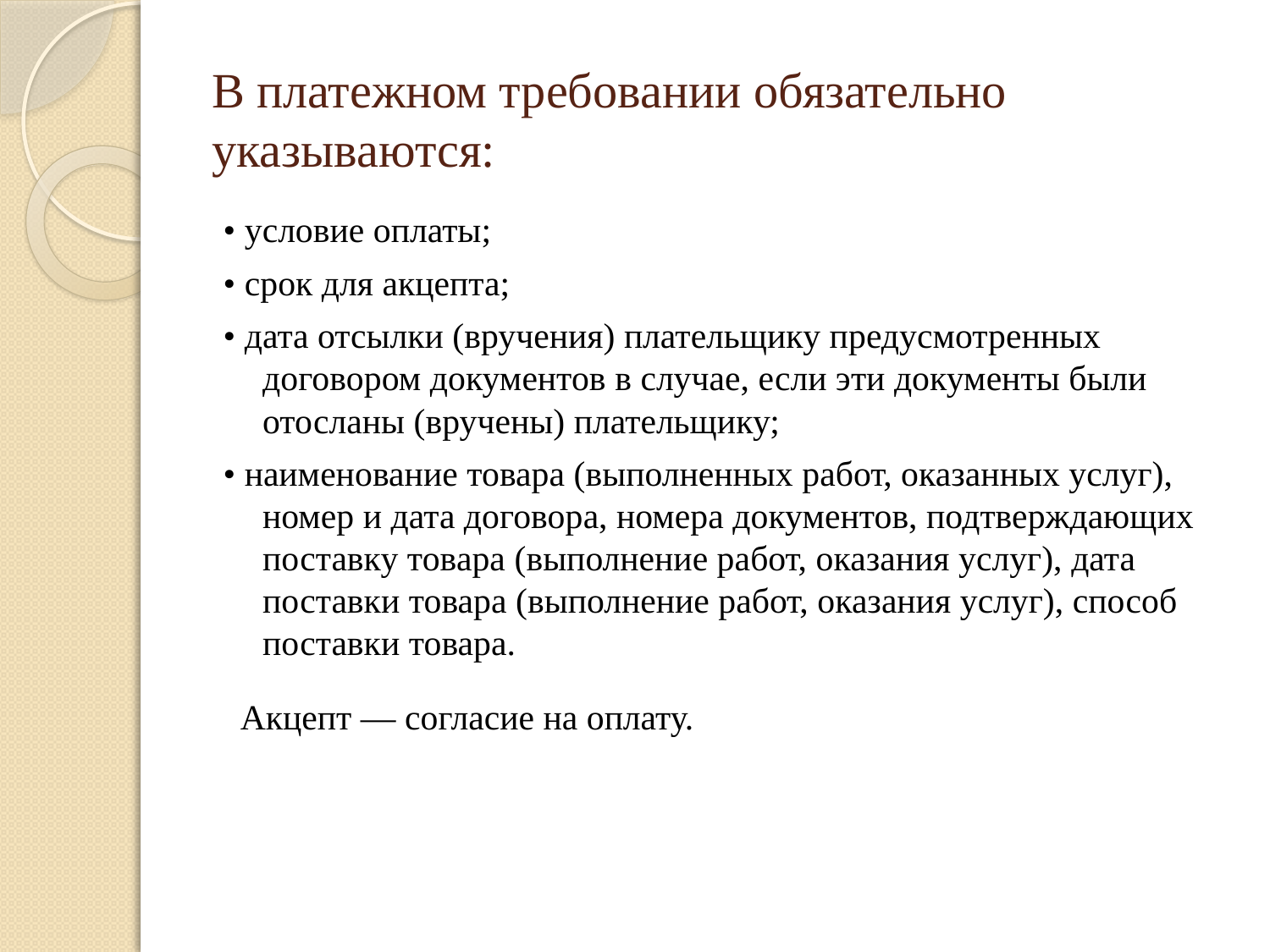

# В платежном требовании обязательно указываются:
• условие оплаты;
• срок для акцепта;
• дата отсылки (вручения) плательщику предусмотренных договором документов в случае, если эти документы были отосланы (вручены) плательщику;
• наименование товара (выполненных работ, оказанных услуг), номер и дата договора, номера документов, подтверждающих поставку товара (выполнение работ, оказания услуг), дата поставки товара (выполнение работ, оказания услуг), способ поставки товара.
 Акцепт — согласие на оплату.